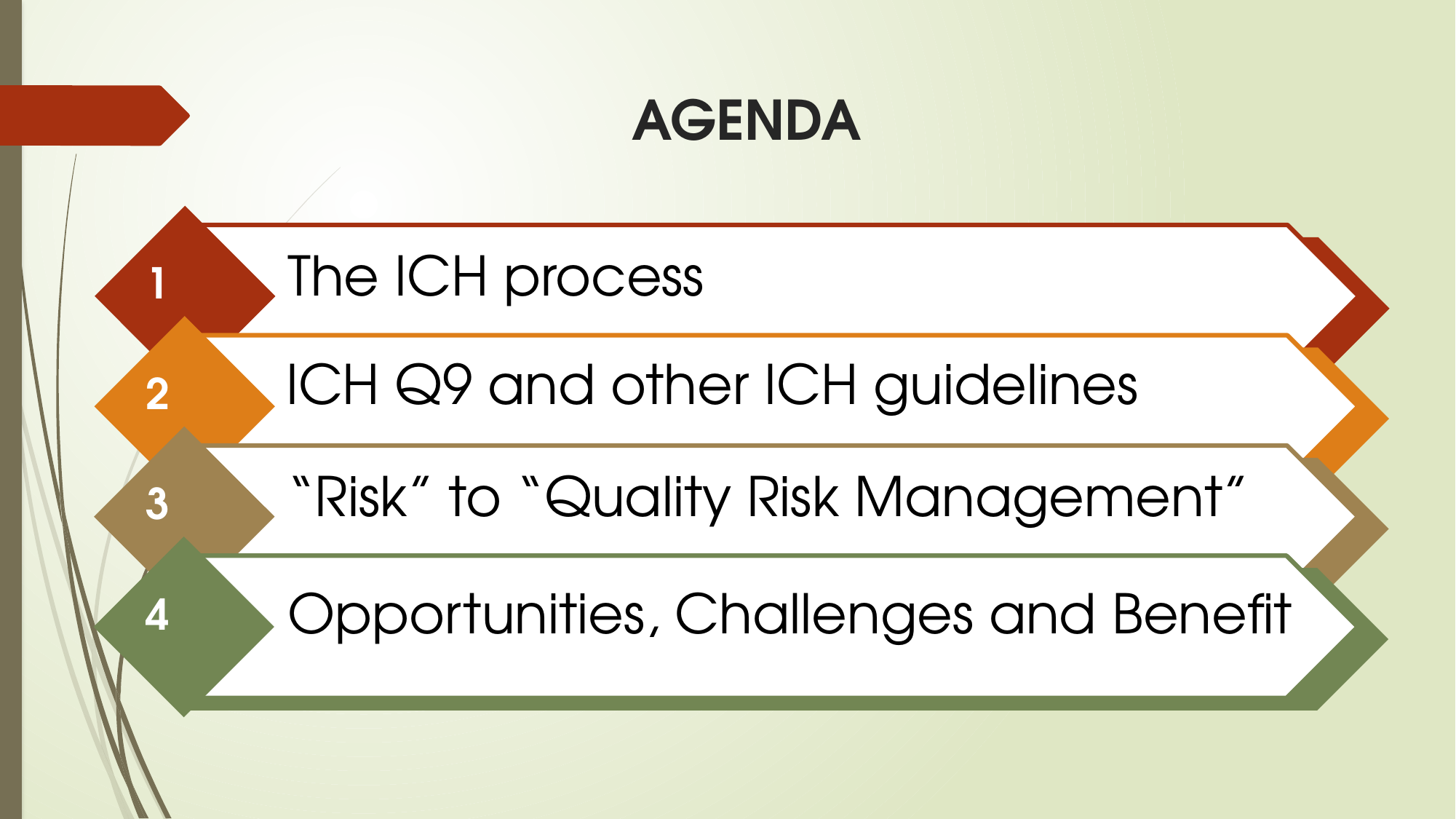

# AGENDA

The ICH process
1

ICH Q9 and other ICH guidelines
2

“Risk” to “Quality Risk Management”
3

Opportunities, Challenges and Benefit
4